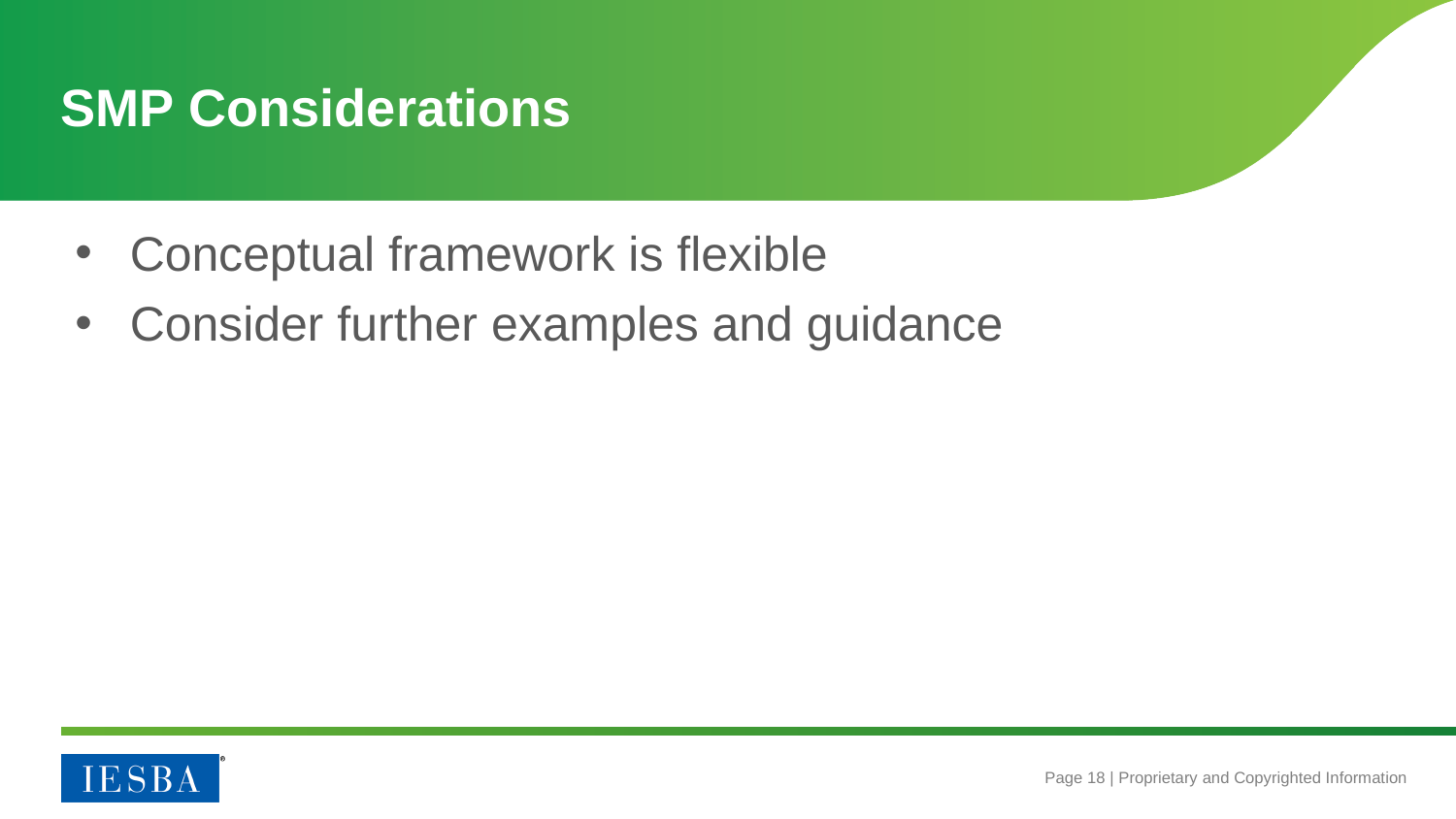

# SMP Considerations
Conceptual framework is flexible
Consider further examples and guidance